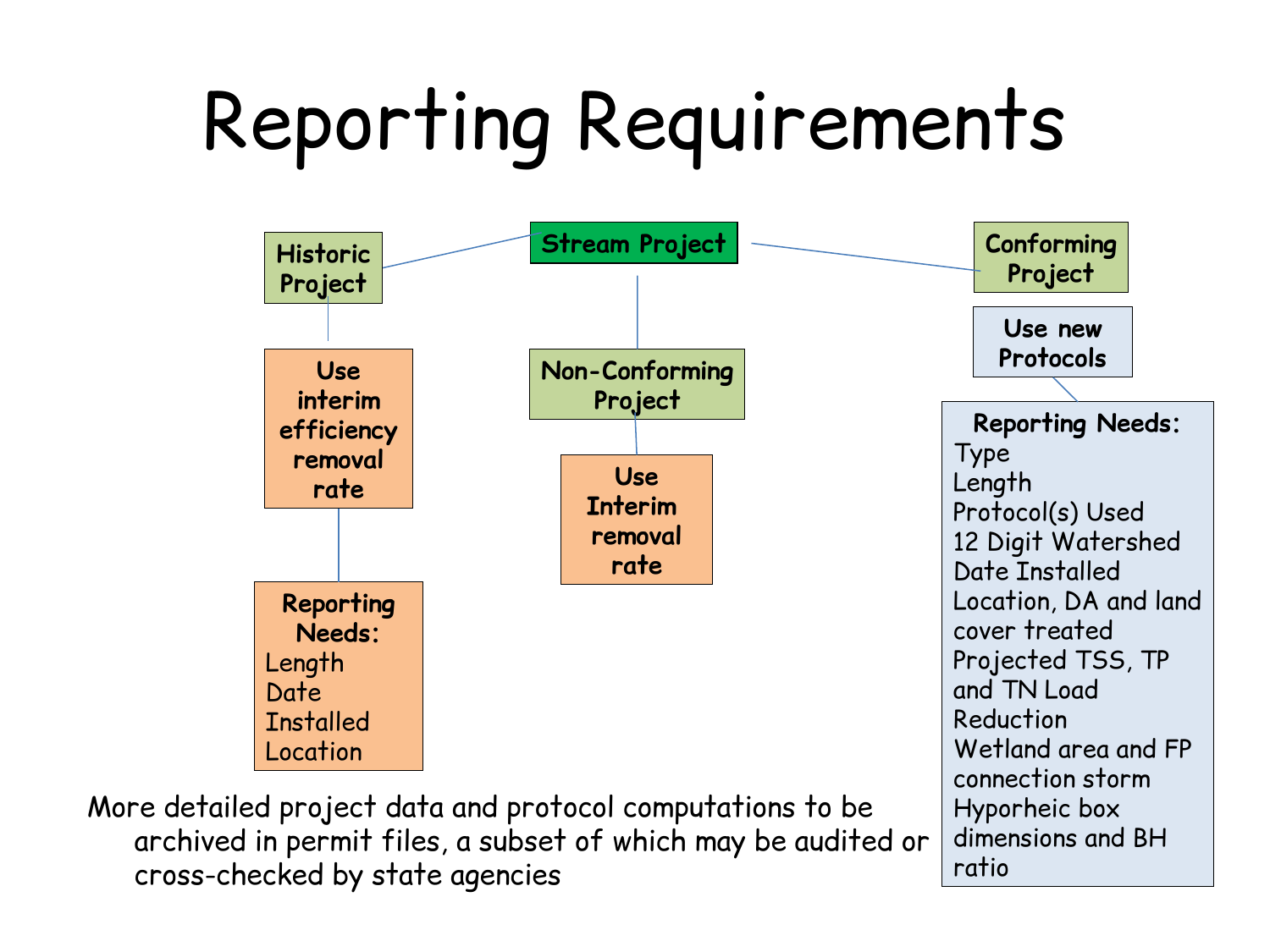

# Reporting Requirements
Stream Project
Conforming
Project
Historic
Project
Use new Protocols
Use interim efficiency removal rate
Non-Conforming
Project
Reporting Needs:
Type
Length
Protocol(s) Used
12 Digit Watershed
Date Installed
Location, DA and land cover treated
Projected TSS, TP and TN Load Reduction
Wetland area and FP connection storm
Hyporheic box dimensions and BH ratio
Use Interim  removal rate
Reporting Needs:
Length
Date Installed
Location
More detailed project data and protocol computations to be archived in permit files, a subset of which may be audited or cross-checked by state agencies